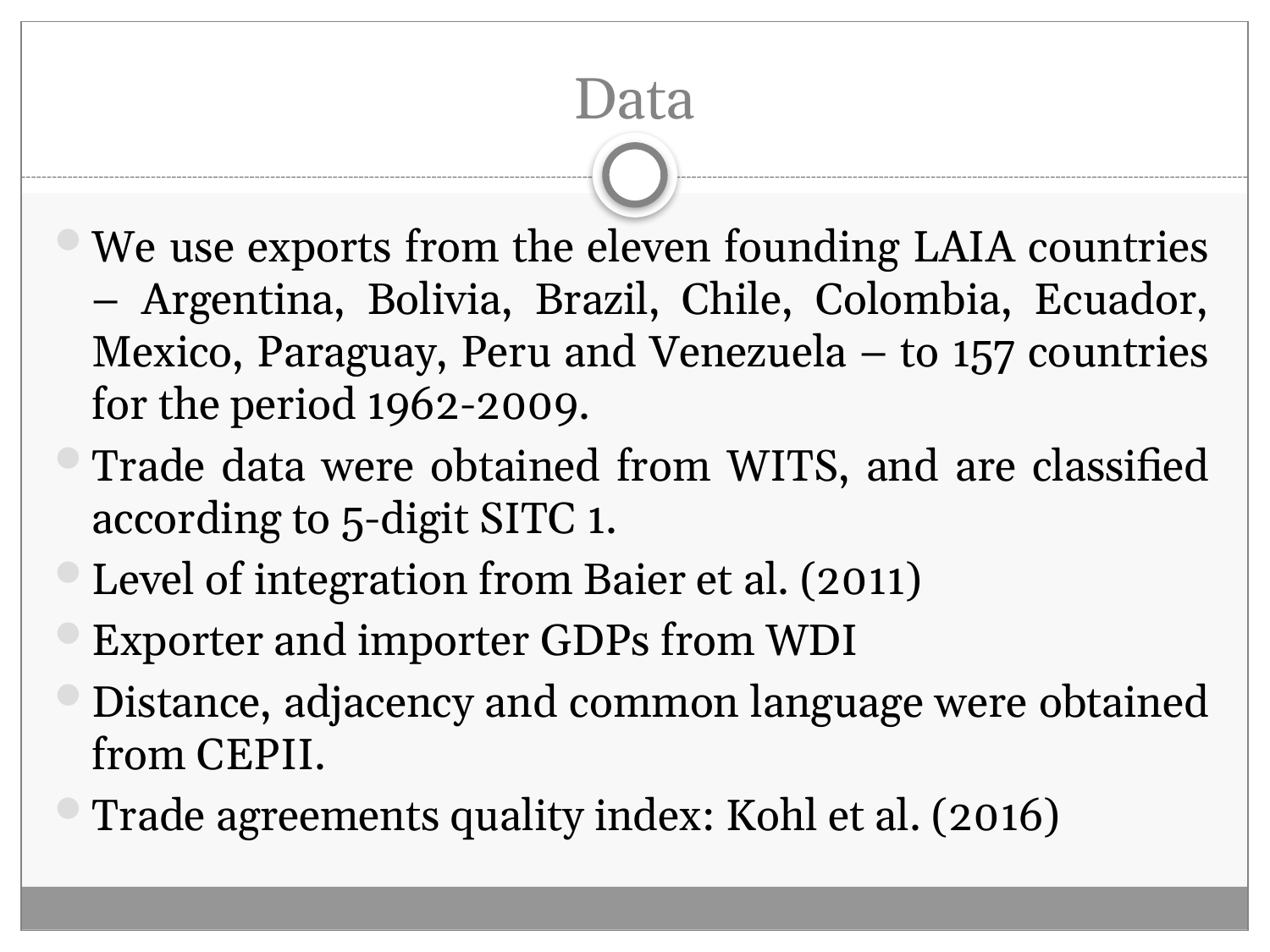

# Data
We use exports from the eleven founding LAIA countries – Argentina, Bolivia, Brazil, Chile, Colombia, Ecuador, Mexico, Paraguay, Peru and Venezuela – to 157 countries for the period 1962-2009.
Trade data were obtained from WITS, and are classified according to 5-digit SITC 1.
Level of integration from Baier et al. (2011)
Exporter and importer GDPs from WDI
Distance, adjacency and common language were obtained from CEPII.
Trade agreements quality index: Kohl et al. (2016)